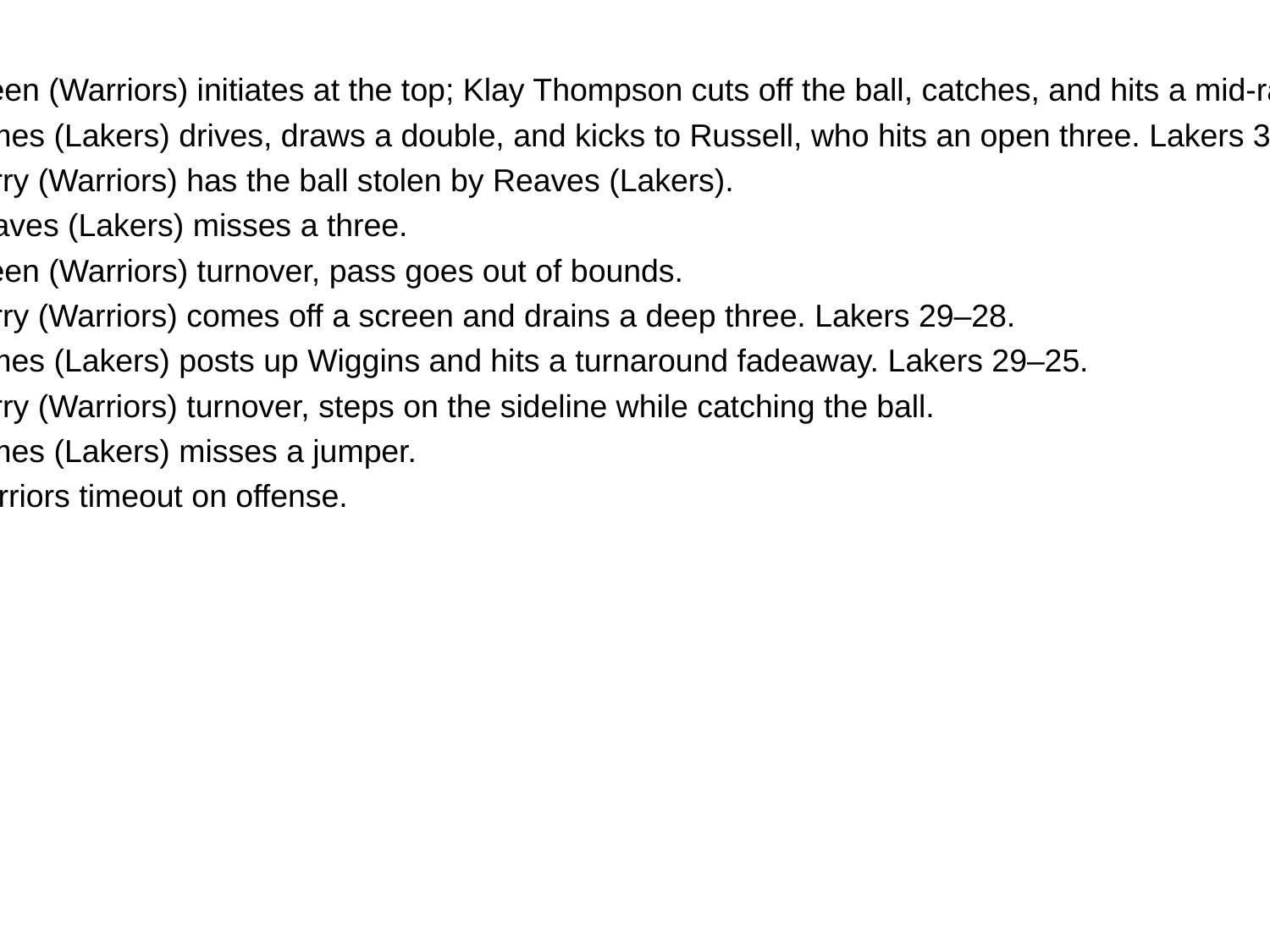

03:35 Green (Warriors) initiates at the top; Klay Thompson cuts off the ball, catches, and hits a mid-range jumper. Lakers 32–30.
03:48 James (Lakers) drives, draws a double, and kicks to Russell, who hits an open three. Lakers 32–28.
03:54 Curry (Warriors) has the ball stolen by Reaves (Lakers).
04:08 Reaves (Lakers) misses a three.
04:31 Green (Warriors) turnover, pass goes out of bounds.
04:54 Curry (Warriors) comes off a screen and drains a deep three. Lakers 29–28.
05:15 James (Lakers) posts up Wiggins and hits a turnaround fadeaway. Lakers 29–25.
05:28 Curry (Warriors) turnover, steps on the sideline while catching the ball.
05:45 James (Lakers) misses a jumper.
06:06 Warriors timeout on offense.